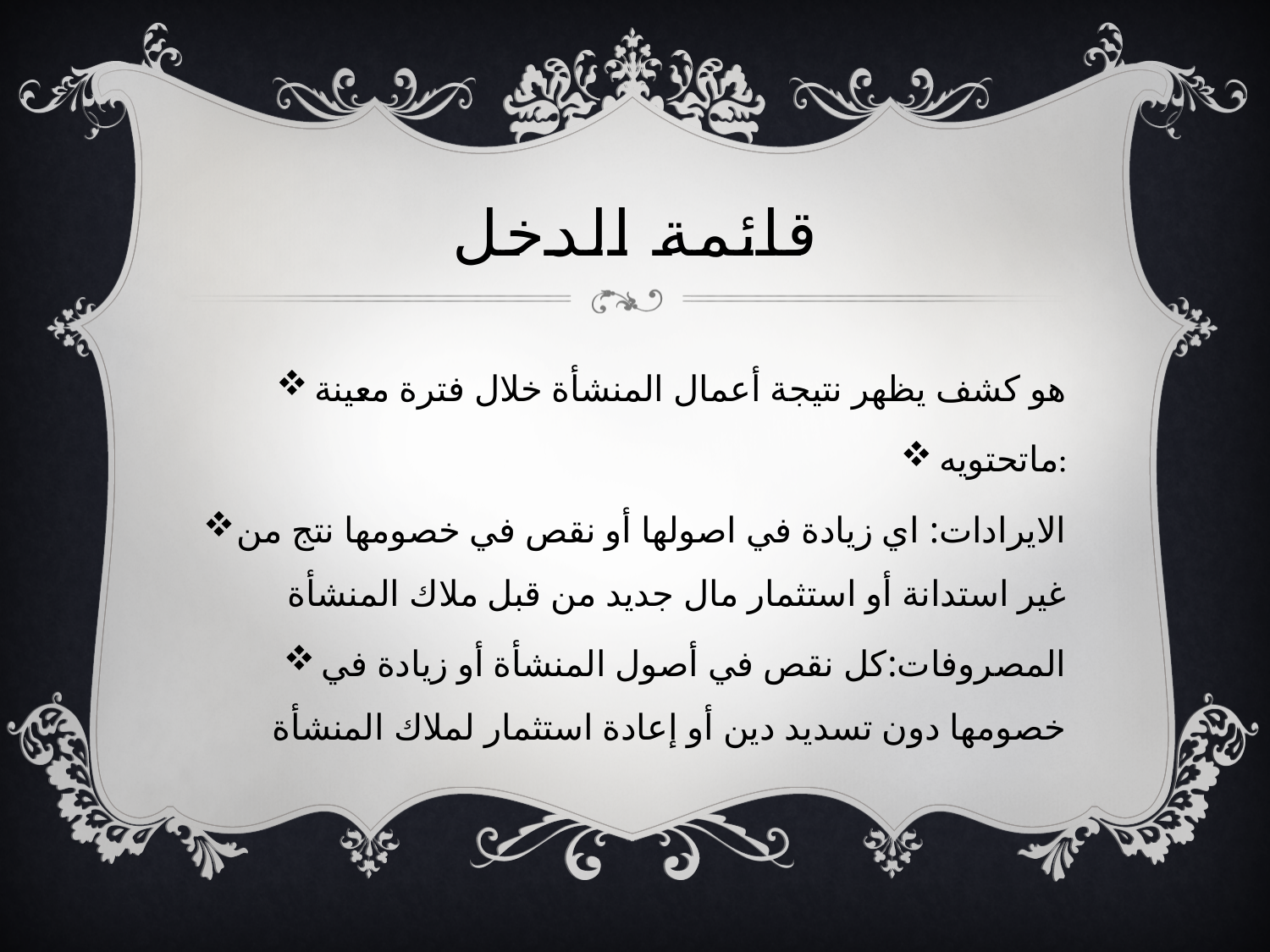

# قائمة الدخل
هو كشف يظهر نتيجة أعمال المنشأة خلال فترة معينة
ماتحتويه:
الايرادات: اي زيادة في اصولها أو نقص في خصومها نتج من غير استدانة أو استثمار مال جديد من قبل ملاك المنشأة
المصروفات:كل نقص في أصول المنشأة أو زيادة في خصومها دون تسديد دين أو إعادة استثمار لملاك المنشأة